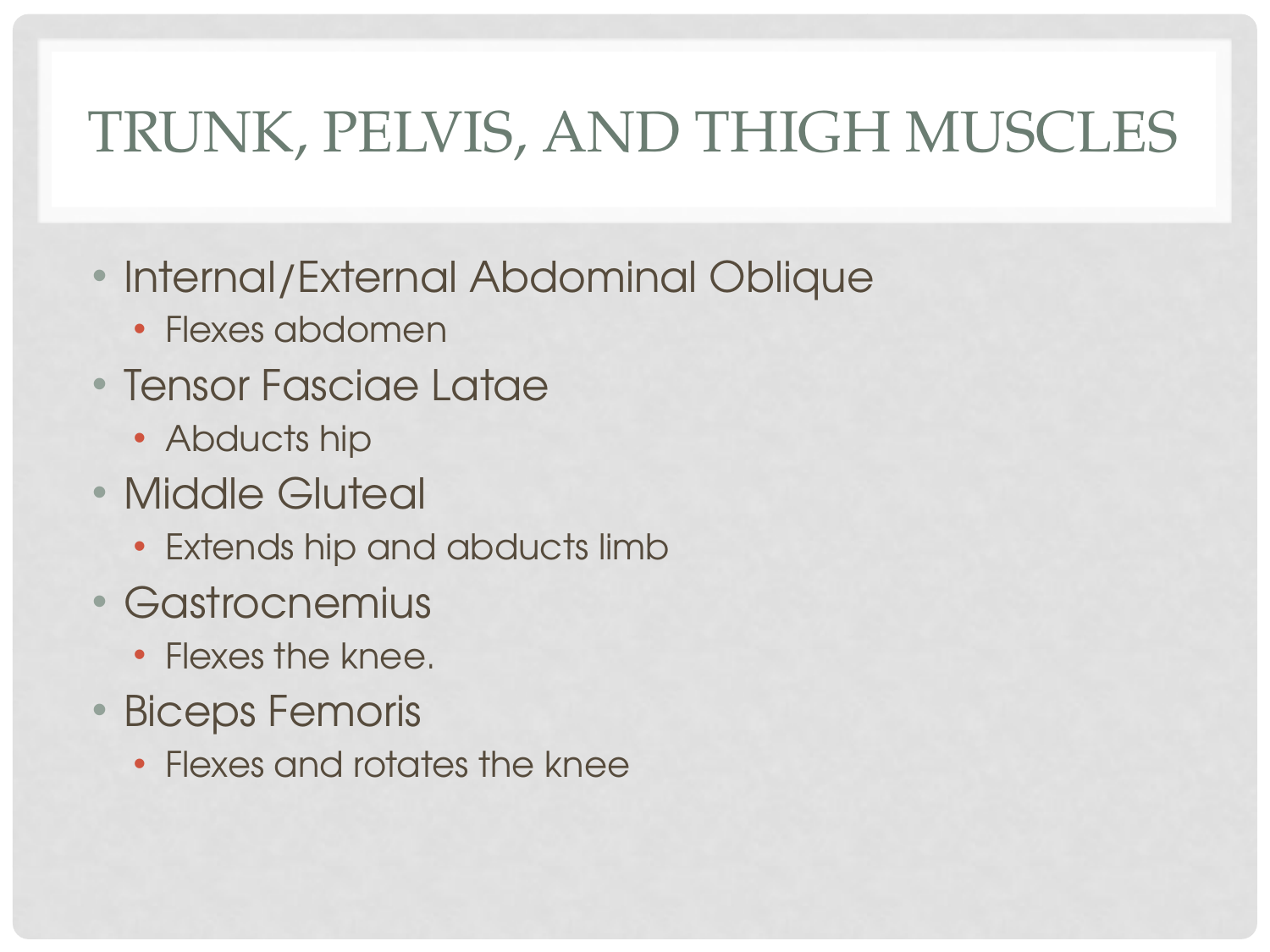

# Trunk, pelvis, and thigh muscles
Internal/External Abdominal Oblique
Flexes abdomen
Tensor Fasciae Latae
Abducts hip
Middle Gluteal
Extends hip and abducts limb
Gastrocnemius
Flexes the knee.
Biceps Femoris
Flexes and rotates the knee